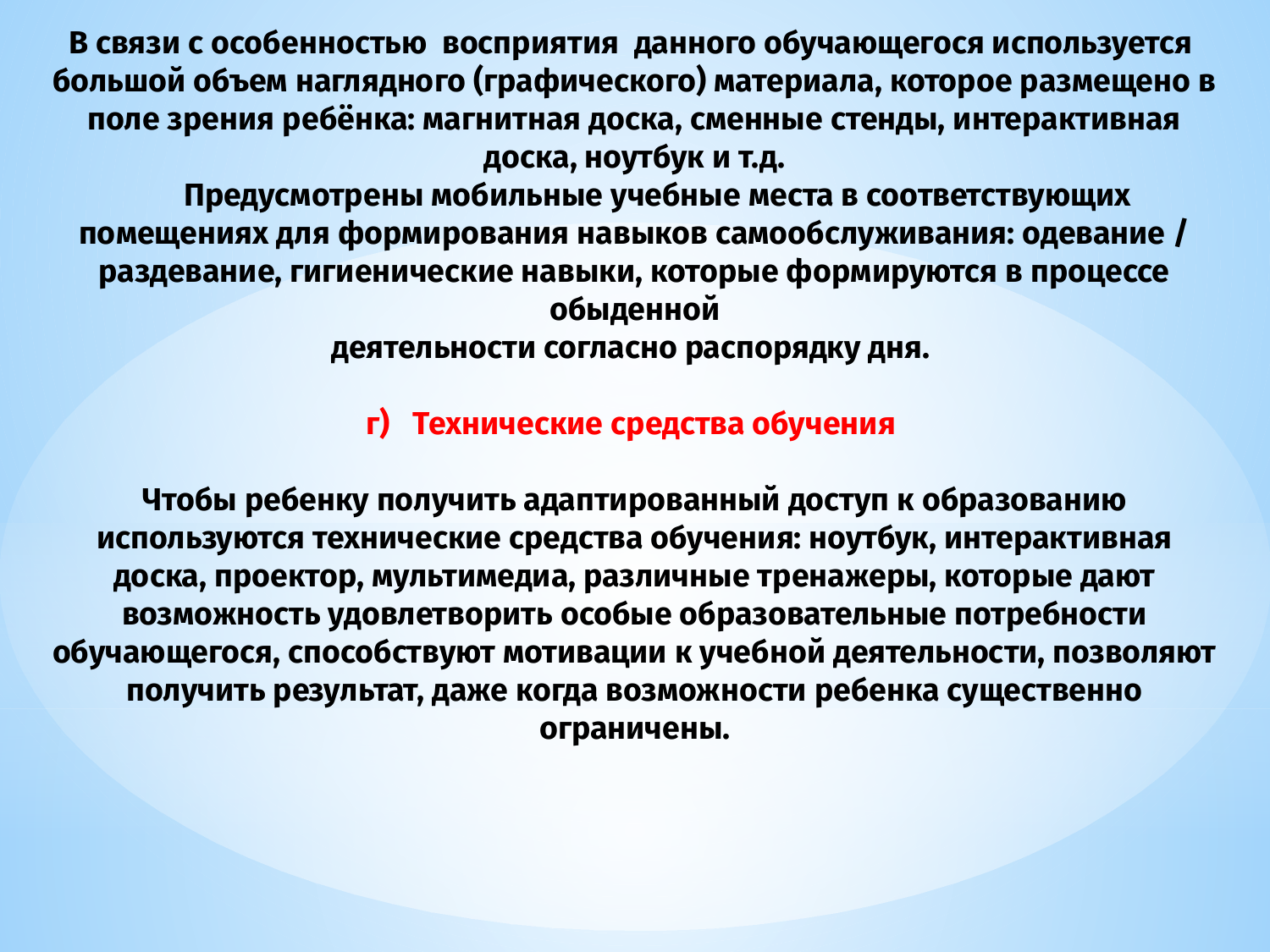

В связи с особенностью  восприятия  данного обучающегося используется  большой объем наглядного (графического) материала, которое размещено в поле зрения ребёнка: магнитная доска, сменные стенды, интерактивная доска, ноутбук и т.д.
      Предусмотрены мобильные учебные места в соответствующих помещениях для формирования навыков самообслуживания: одевание / раздевание, гигиенические навыки, которые формируются в процессе обыденной
деятельности согласно распорядку дня.

г)   Технические средства обучения

Чтобы ребенку получить адаптированный доступ к образованию используются технические средства обучения: ноутбук, интерактивная доска, проектор, мультимедиа, различные тренажеры, которые дают возможность удовлетворить особые образовательные потребности обучающегося, способствуют мотивации к учебной деятельности, позволяют получить результат, даже когда возможности ребенка существенно ограничены.